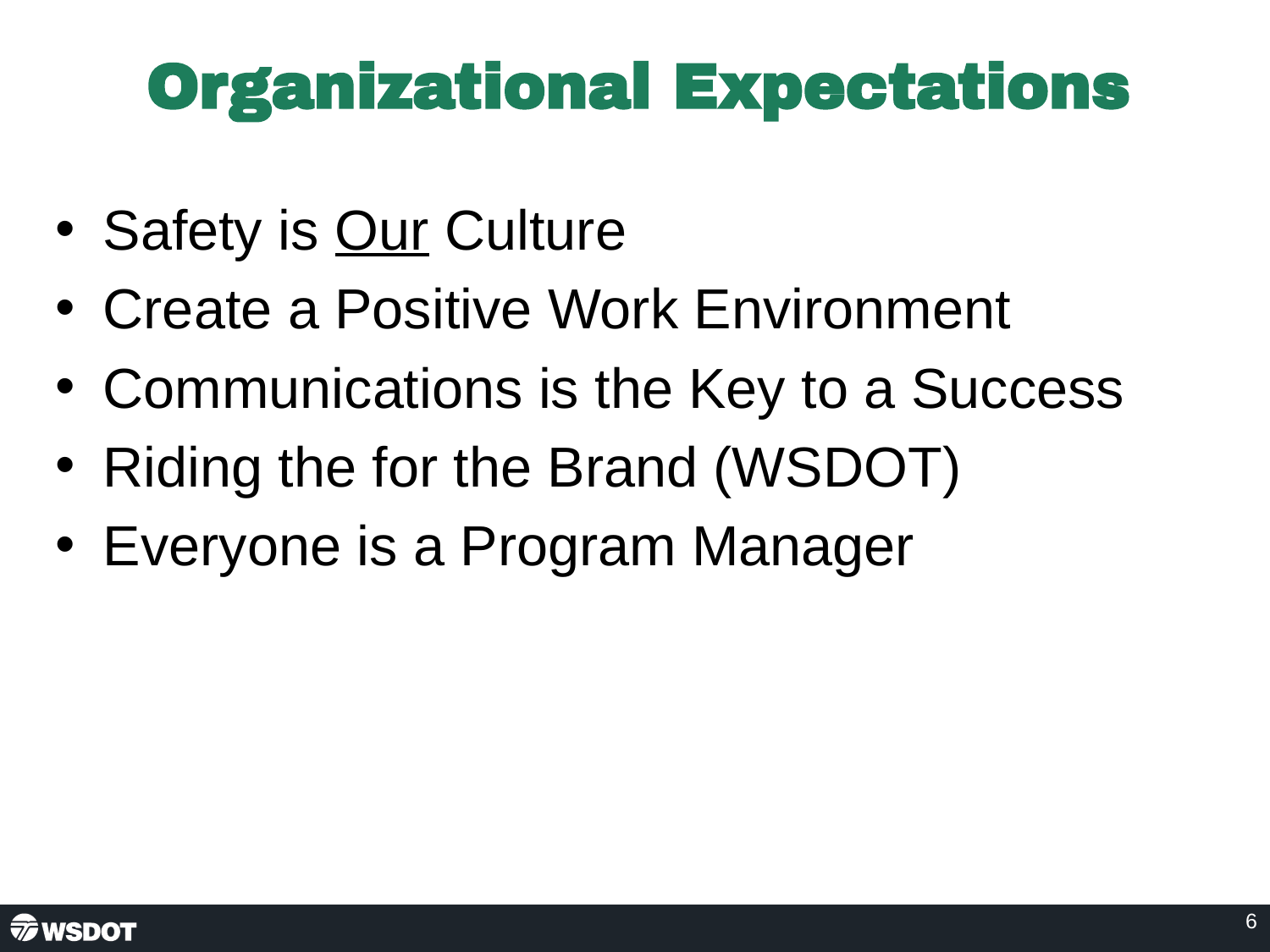

# Organizational Expectations
Safety is Our Culture
Create a Positive Work Environment
Communications is the Key to a Success
Riding the for the Brand (WSDOT)
Everyone is a Program Manager

6